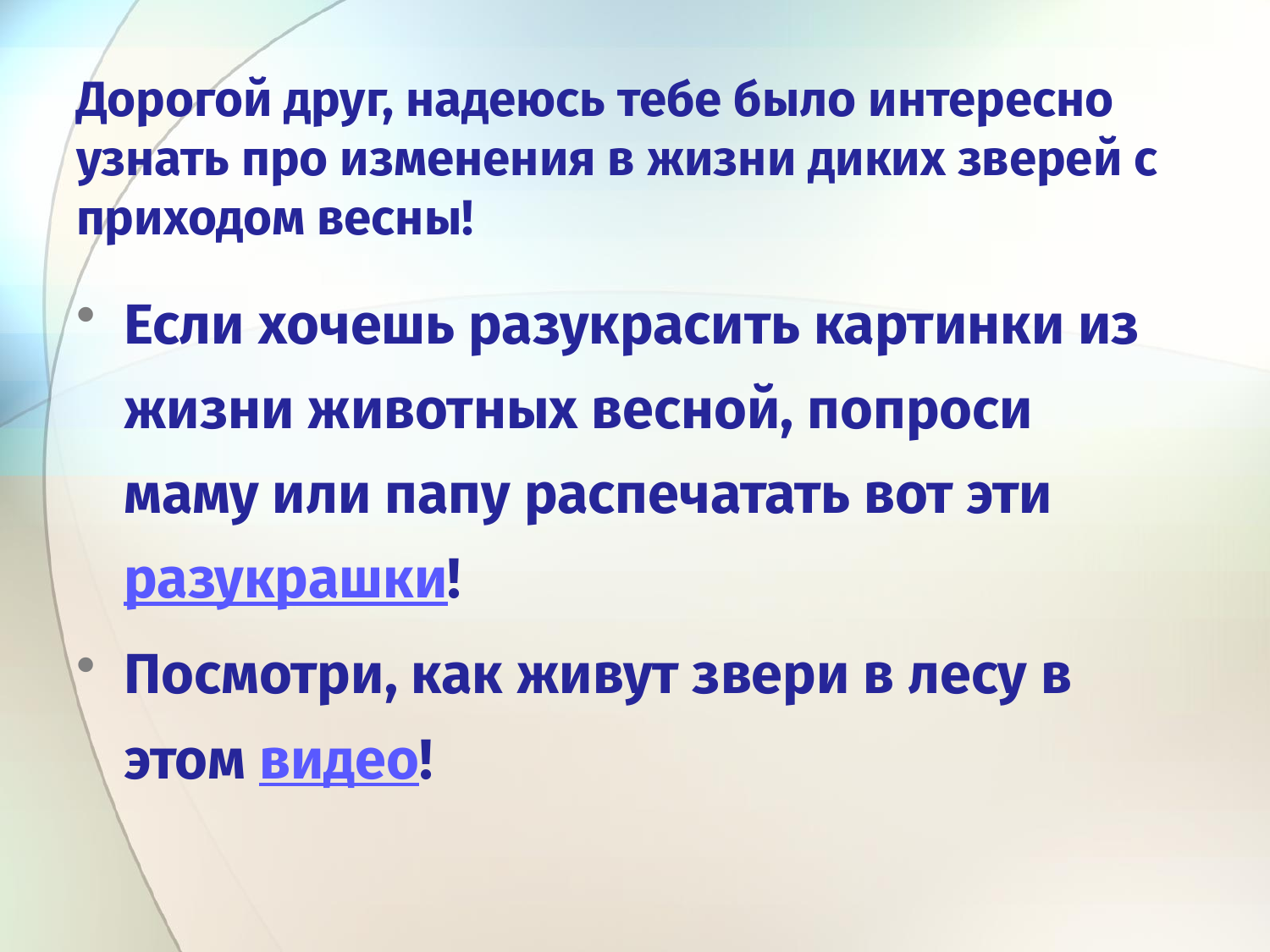

# Дорогой друг, надеюсь тебе было интересно узнать про изменения в жизни диких зверей с приходом весны!
Если хочешь разукрасить картинки из жизни животных весной, попроси маму или папу распечатать вот эти разукрашки!
Посмотри, как живут звери в лесу в этом видео!